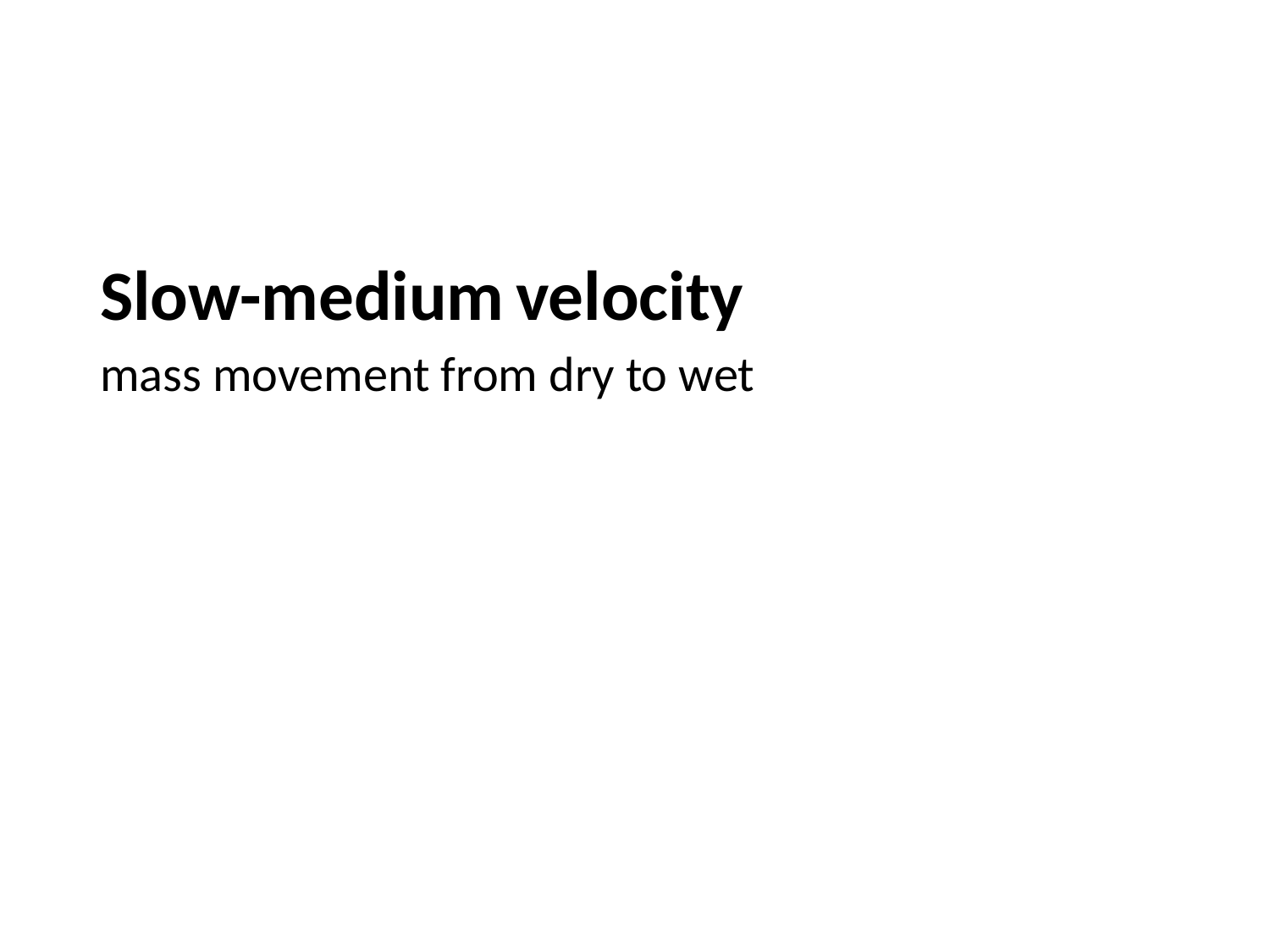

Slow-medium velocity
mass movement from dry to wet